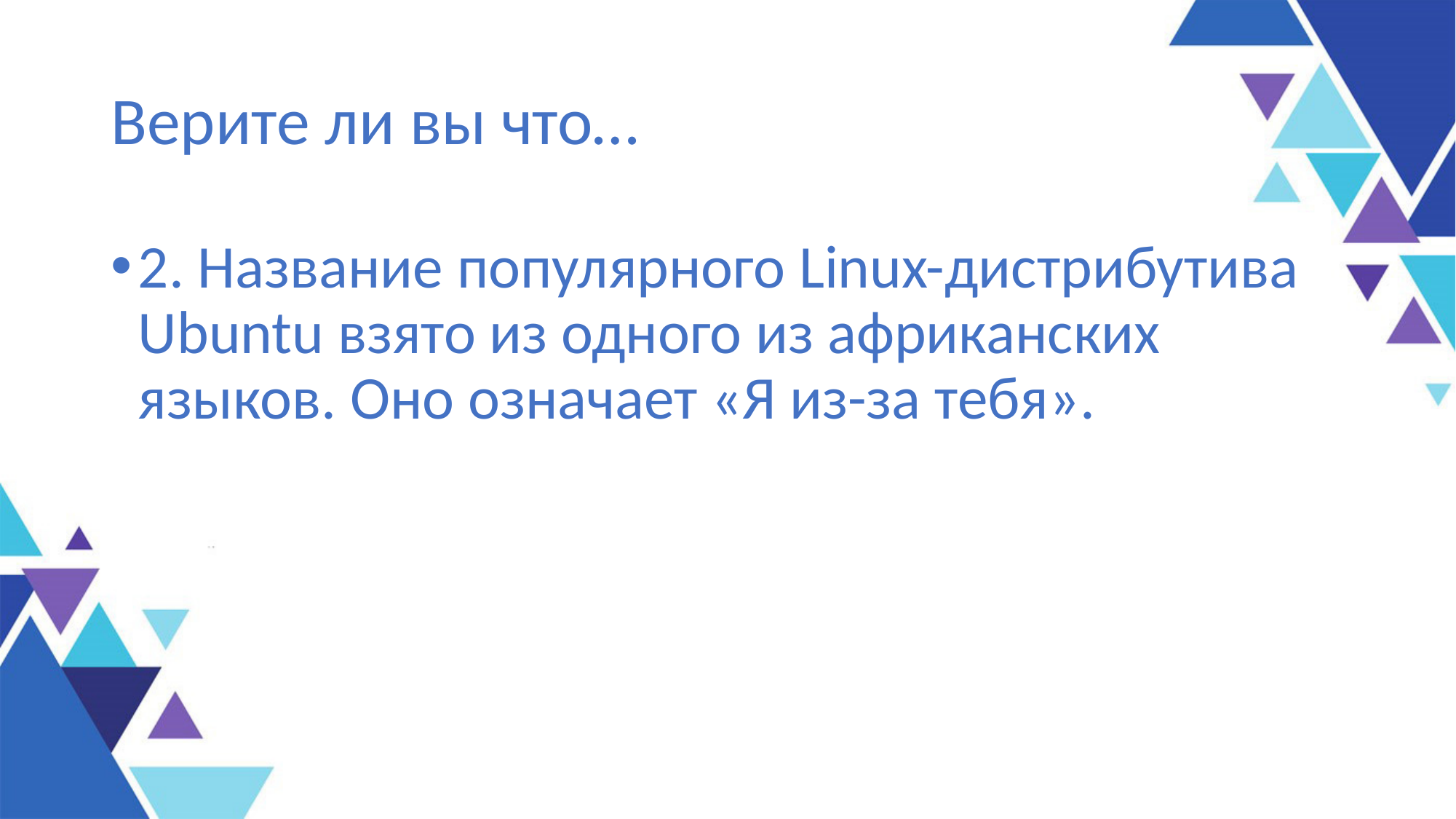

# Верите ли вы что…
2. Название популярного Linux-дистрибутива Ubuntu взято из одного из африканских языков. Оно означает «Я из-за тебя».